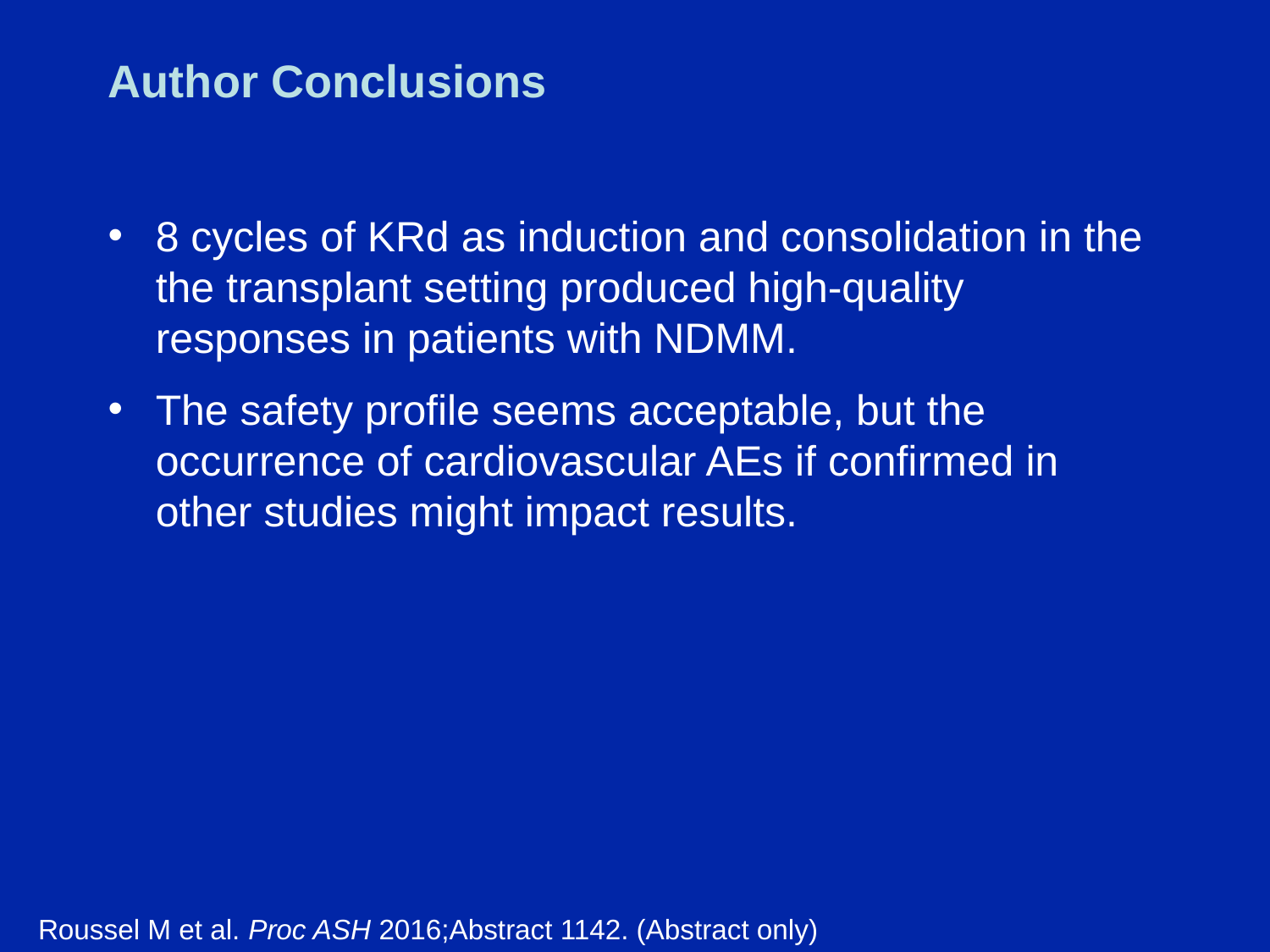

# Author Conclusions
8 cycles of KRd as induction and consolidation in the the transplant setting produced high-quality responses in patients with NDMM.
The safety profile seems acceptable, but the occurrence of cardiovascular AEs if confirmed in other studies might impact results.
Roussel M et al. Proc ASH 2016;Abstract 1142. (Abstract only)